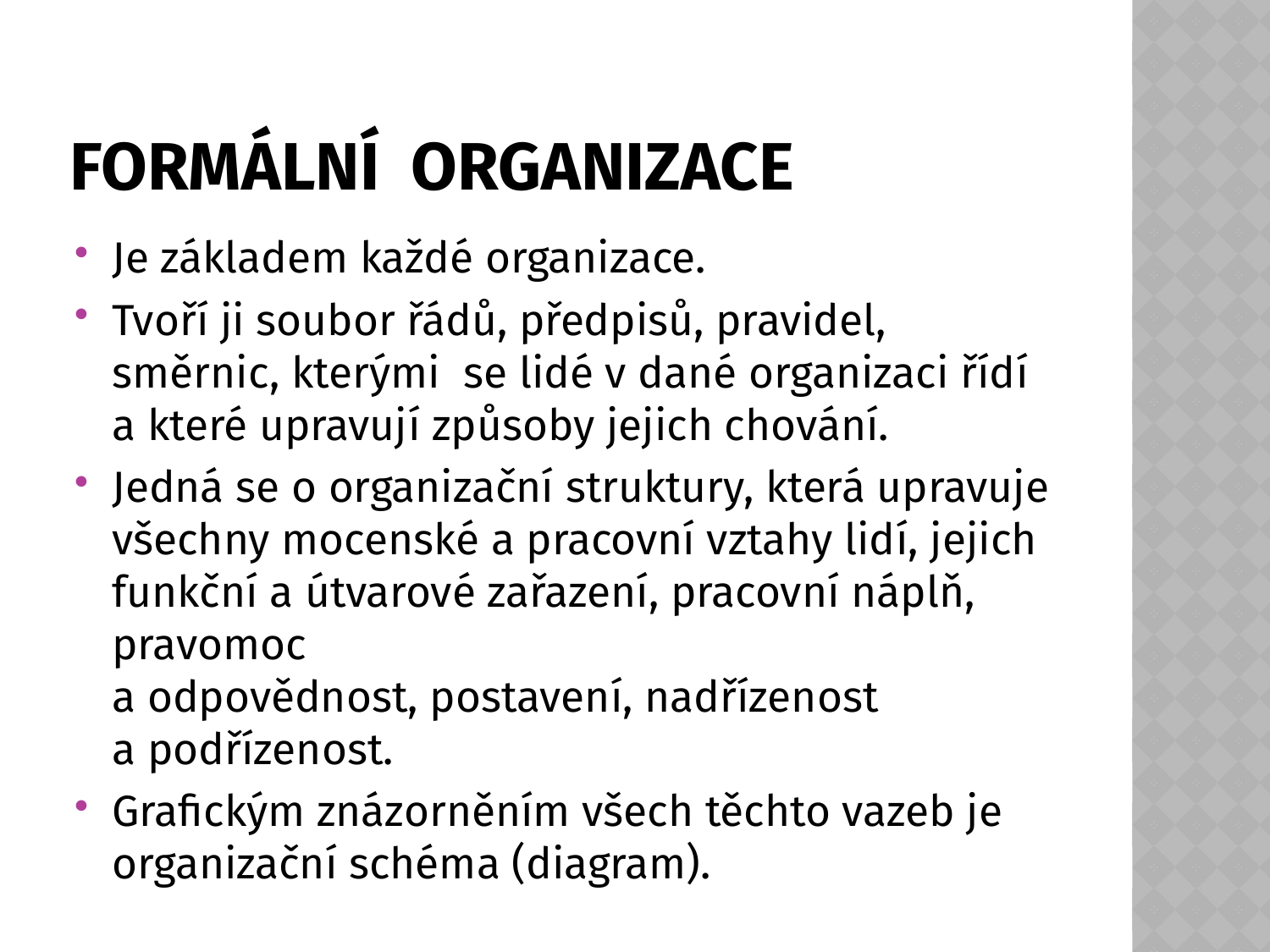

# Formální  organizace
Je základem každé organizace.
Tvoří ji soubor řádů, předpisů, pravidel, směrnic, kterými  se lidé v dané organizaci řídí a které upravují způsoby jejich chování.
Jedná se o organizační struktury, která upravuje všechny mocenské a pracovní vztahy lidí, jejich funkční a útvarové zařazení, pracovní náplň, pravomoc
a odpovědnost, postavení, nadřízenost
a podřízenost.
Grafickým znázorněním všech těchto vazeb je organizační schéma (diagram).